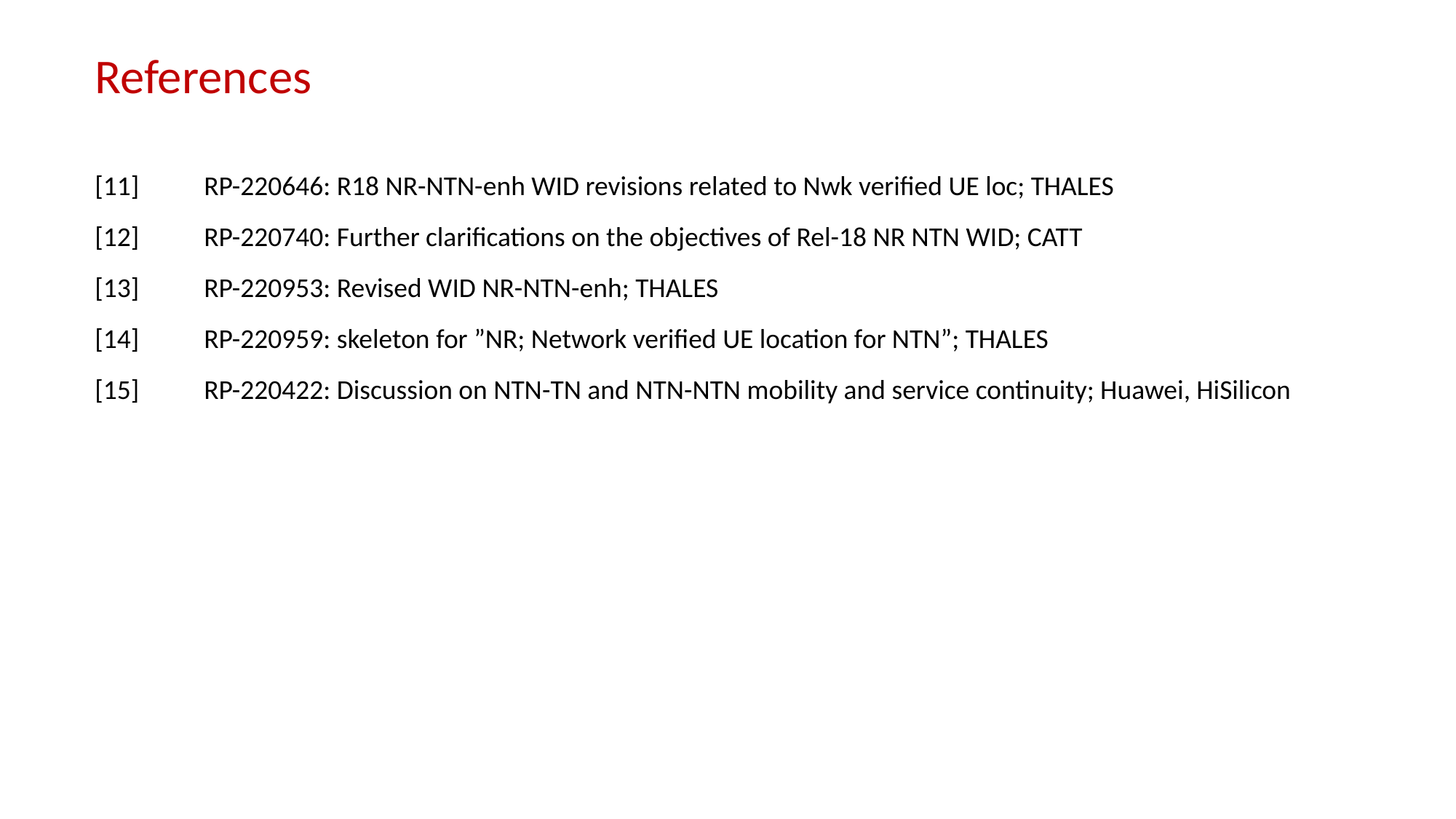

# References
[11]	RP-220646: R18 NR-NTN-enh WID revisions related to Nwk verified UE loc; THALES
[12]	RP-220740: Further clarifications on the objectives of Rel-18 NR NTN WID; CATT
[13]	RP-220953: Revised WID NR-NTN-enh; THALES
[14]	RP-220959: skeleton for ”NR; Network verified UE location for NTN”; THALES
[15]	RP-220422: Discussion on NTN-TN and NTN-NTN mobility and service continuity; Huawei, HiSilicon